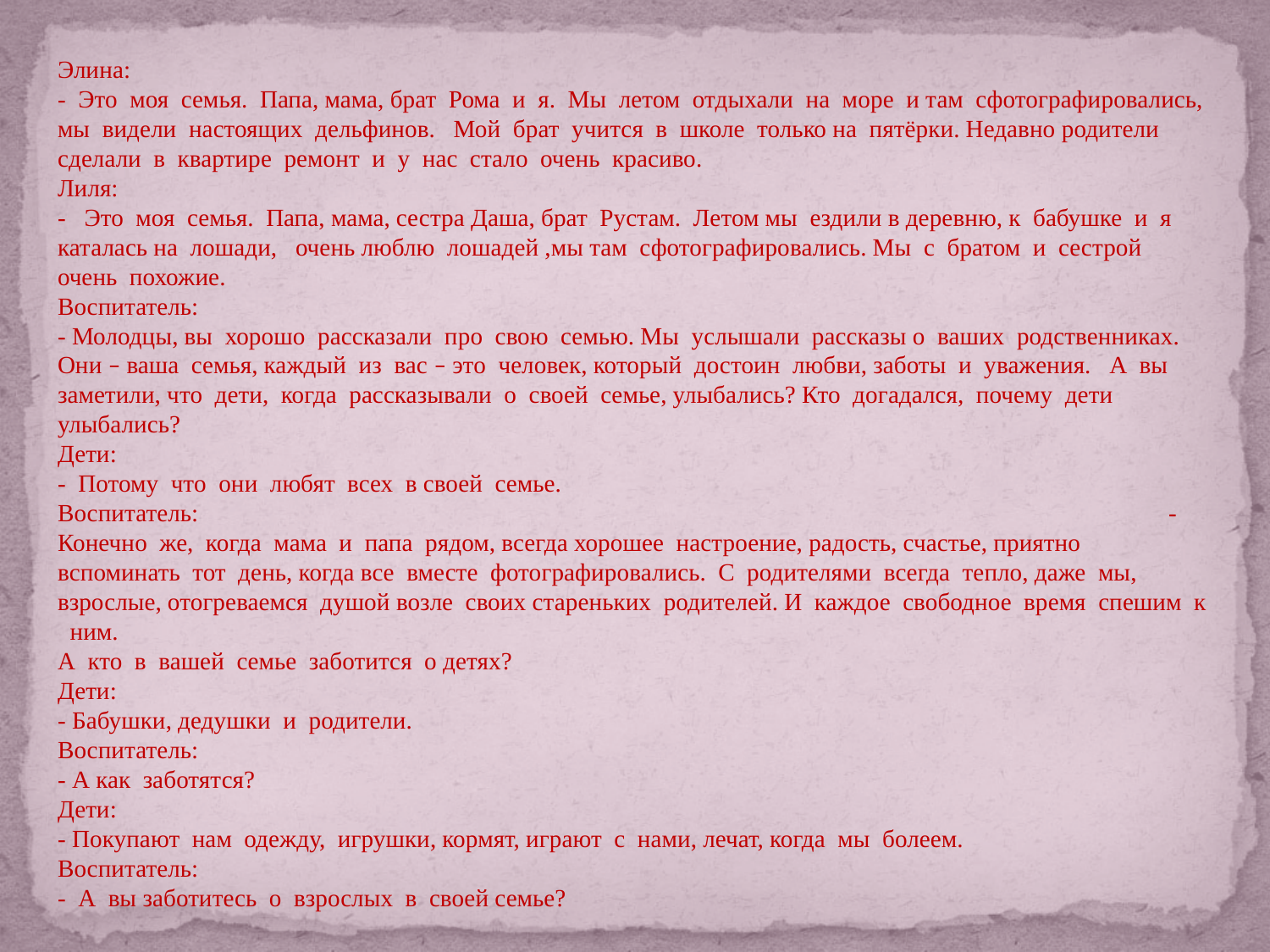

Элина:
-  Это  моя  семья.  Папа, мама, брат  Рома  и  я.  Мы  летом  отдыхали  на  море  и там  сфотографировались,  мы  видели  настоящих  дельфинов.   Мой  брат  учится  в  школе  только на  пятёрки. Недавно родители  сделали  в  квартире  ремонт  и  у  нас  стало  очень  красиво.
Лиля:
-   Это  моя  семья.  Папа, мама, сестра Даша, брат  Рустам.  Летом мы  ездили в деревню, к  бабушке  и  я  каталась на  лошади,   очень люблю  лошадей ,мы там  сфотографировались. Мы  с  братом  и  сестрой  очень  похожие.
Воспитатель:
- Молодцы, вы  хорошо  рассказали  про  свою  семью. Мы  услышали  рассказы о  ваших  родственниках. Они – ваша  семья, каждый  из  вас – это  человек, который  достоин  любви, заботы  и  уважения.   А  вы  заметили, что  дети,  когда  рассказывали  о  своей  семье, улыбались? Кто  догадался,  почему  дети  улыбались?
Дети:
-  Потому  что  они  любят  всех  в своей  семье.
Воспитатель:                                                                                                                                                              -  Конечно  же,  когда  мама  и  папа  рядом, всегда хорошее  настроение, радость, счастье, приятно  вспоминать  тот  день, когда все  вместе  фотографировались.  С  родителями  всегда  тепло, даже  мы, взрослые, отогреваемся  душой возле  своих стареньких  родителей. И  каждое  свободное  время  спешим  к   ним.
А  кто  в  вашей  семье  заботится  о детях?
Дети:
- Бабушки, дедушки  и  родители.
Воспитатель:
- А как  заботятся?
Дети:
- Покупают  нам  одежду,  игрушки, кормят, играют  с  нами, лечат, когда  мы  болеем.
Воспитатель:
-  А  вы заботитесь  о  взрослых  в  своей семье?